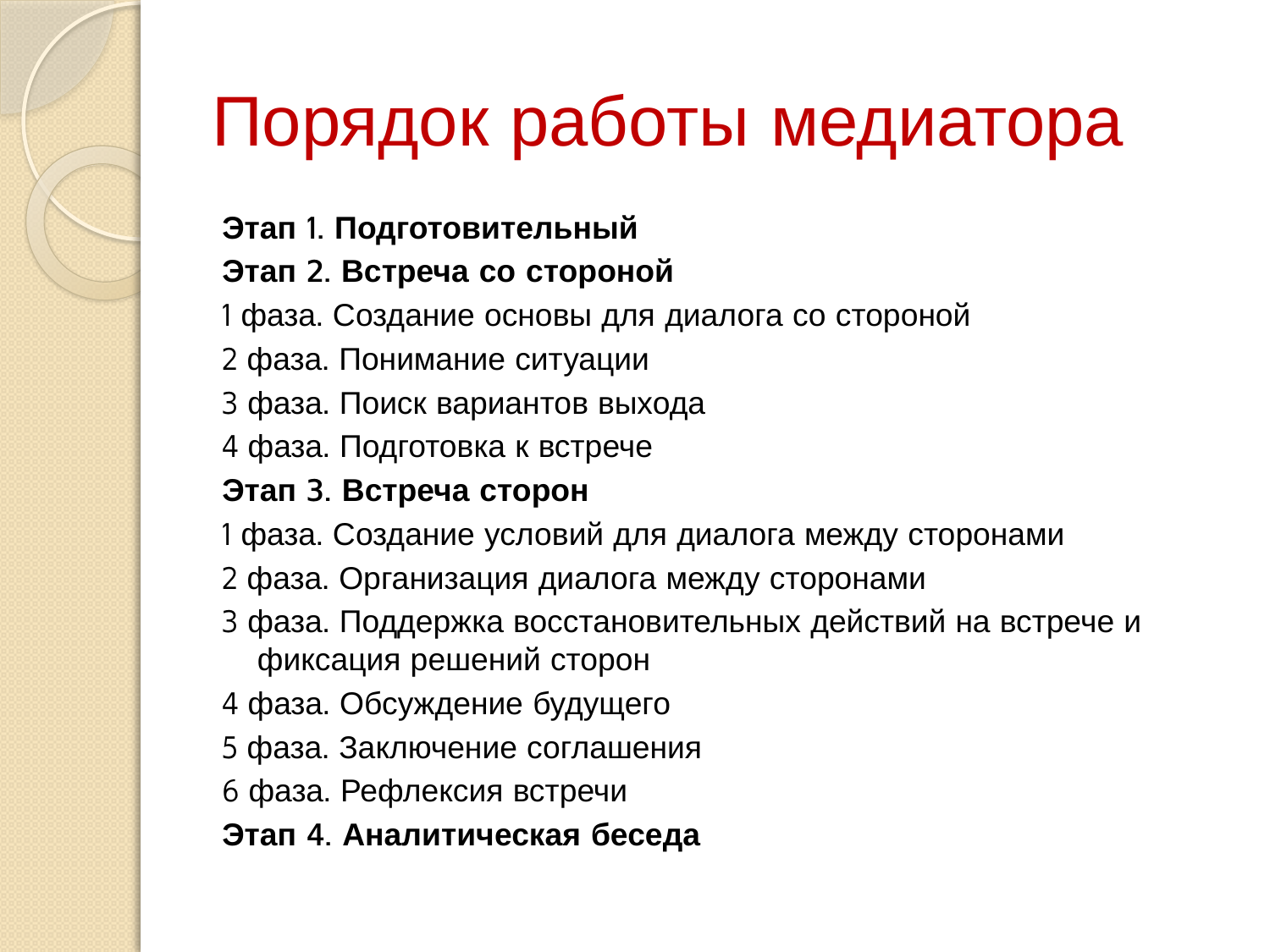

# Порядок работы медиатора
Этап 1. Подготовительный
Этап 2. Встреча со стороной
1 фаза. Создание основы для диалога со стороной
2 фаза. Понимание ситуации
3 фаза. Поиск вариантов выхода
4 фаза. Подготовка к встрече
Этап 3. Встреча сторон
1 фаза. Создание условий для диалога между сторонами
2 фаза. Организация диалога между сторонами
3 фаза. Поддержка восстановительных действий на встрече и фиксация решений сторон
4 фаза. Обсуждение будущего
5 фаза. Заключение соглашения
6 фаза. Рефлексия встречи
Этап 4. Аналитическая беседа